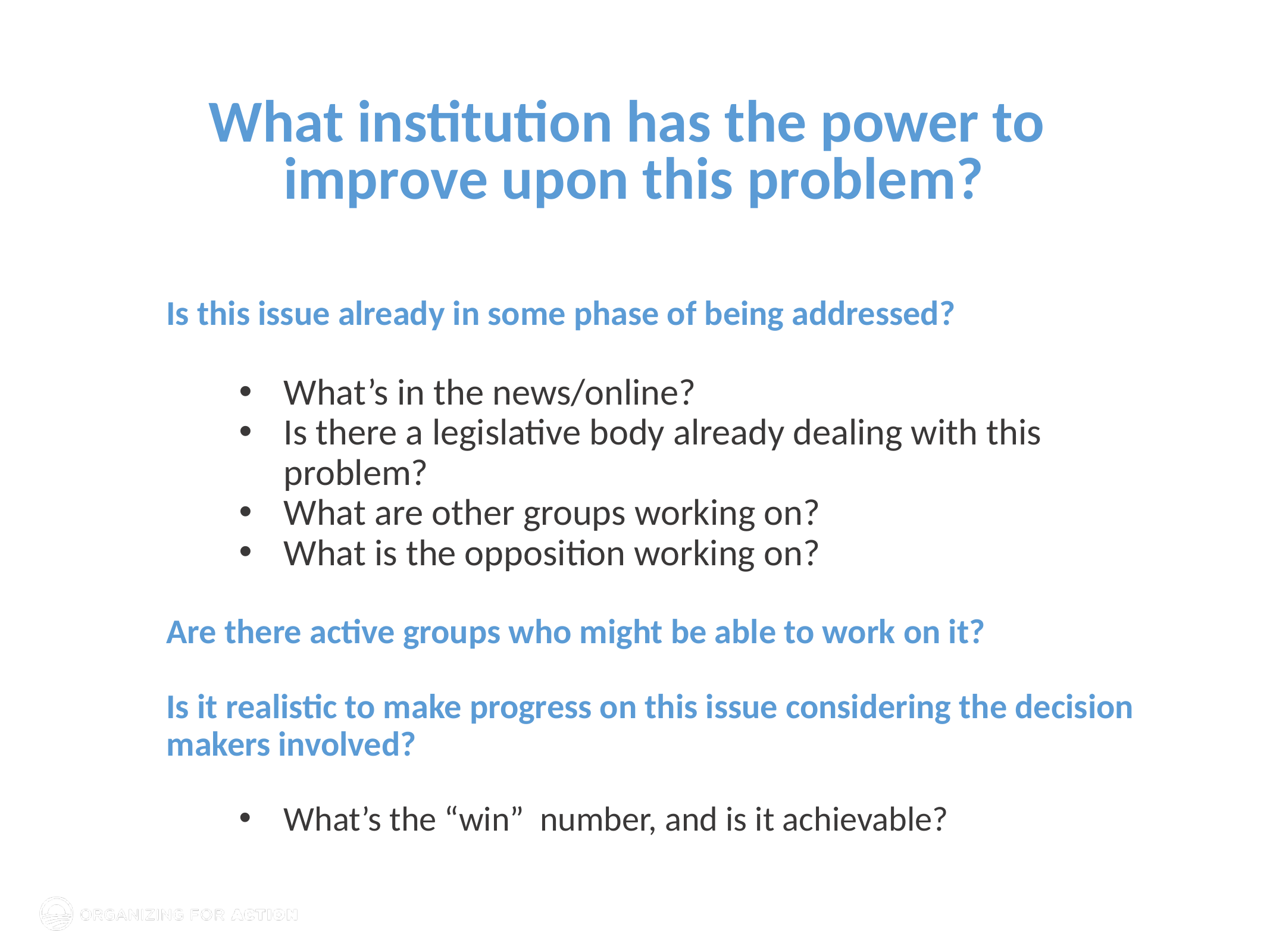

What institution has the power to
improve upon this problem?
Is this issue already in some phase of being addressed?

What’s in the news/online?
Is there a legislative body already dealing with this problem?
What are other groups working on?
What is the opposition working on?

Are there active groups who might be able to work on it?

Is it realistic to make progress on this issue considering the decision makers involved?

What’s the “win”  number, and is it achievable?